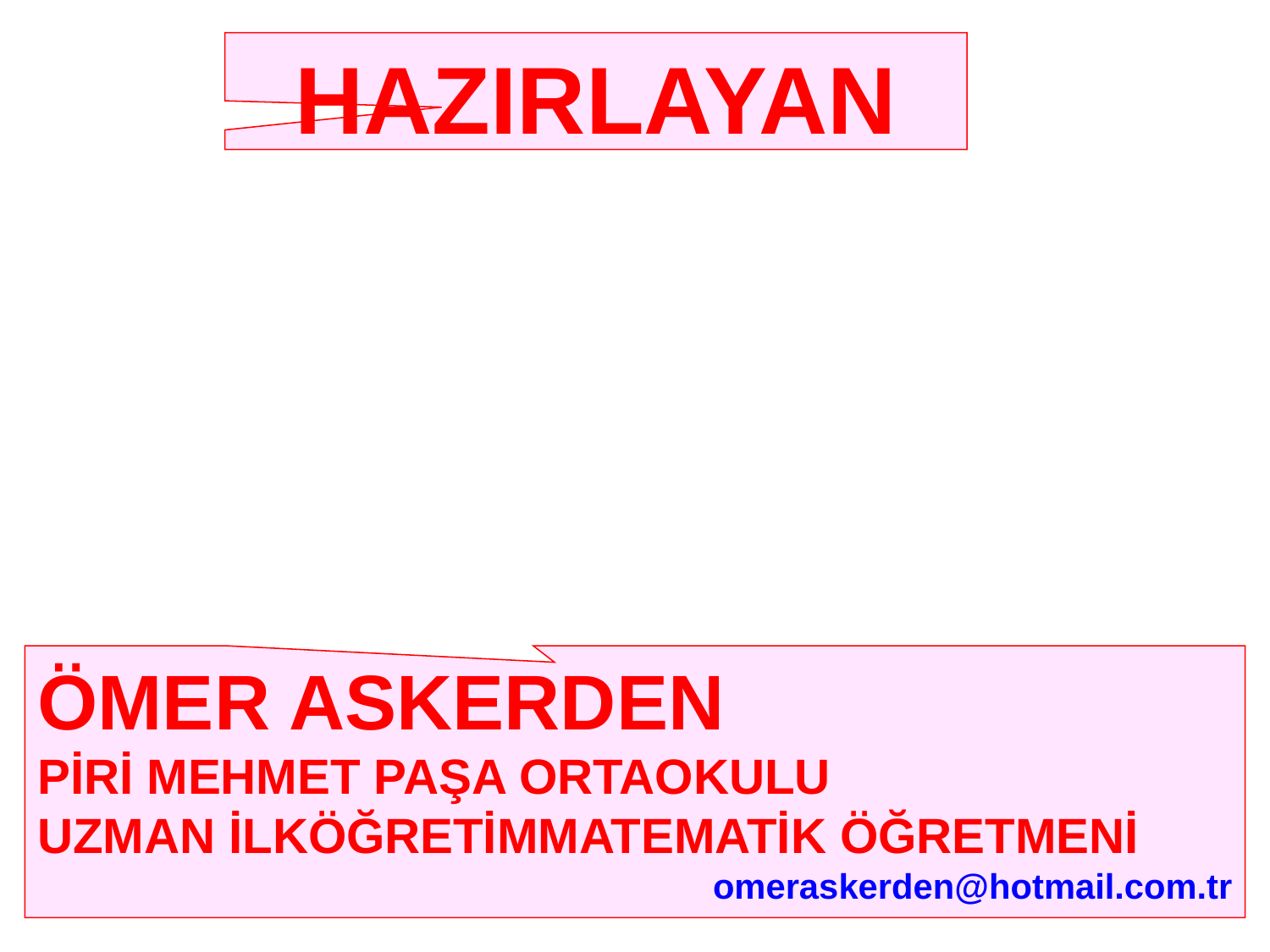

HAZIRLAYAN
ÖMER ASKERDEN
PİRİ MEHMET PAŞA ORTAOKULU
UZMAN İLKÖĞRETİMMATEMATİK ÖĞRETMENİ
		omeraskerden@hotmail.com.tr